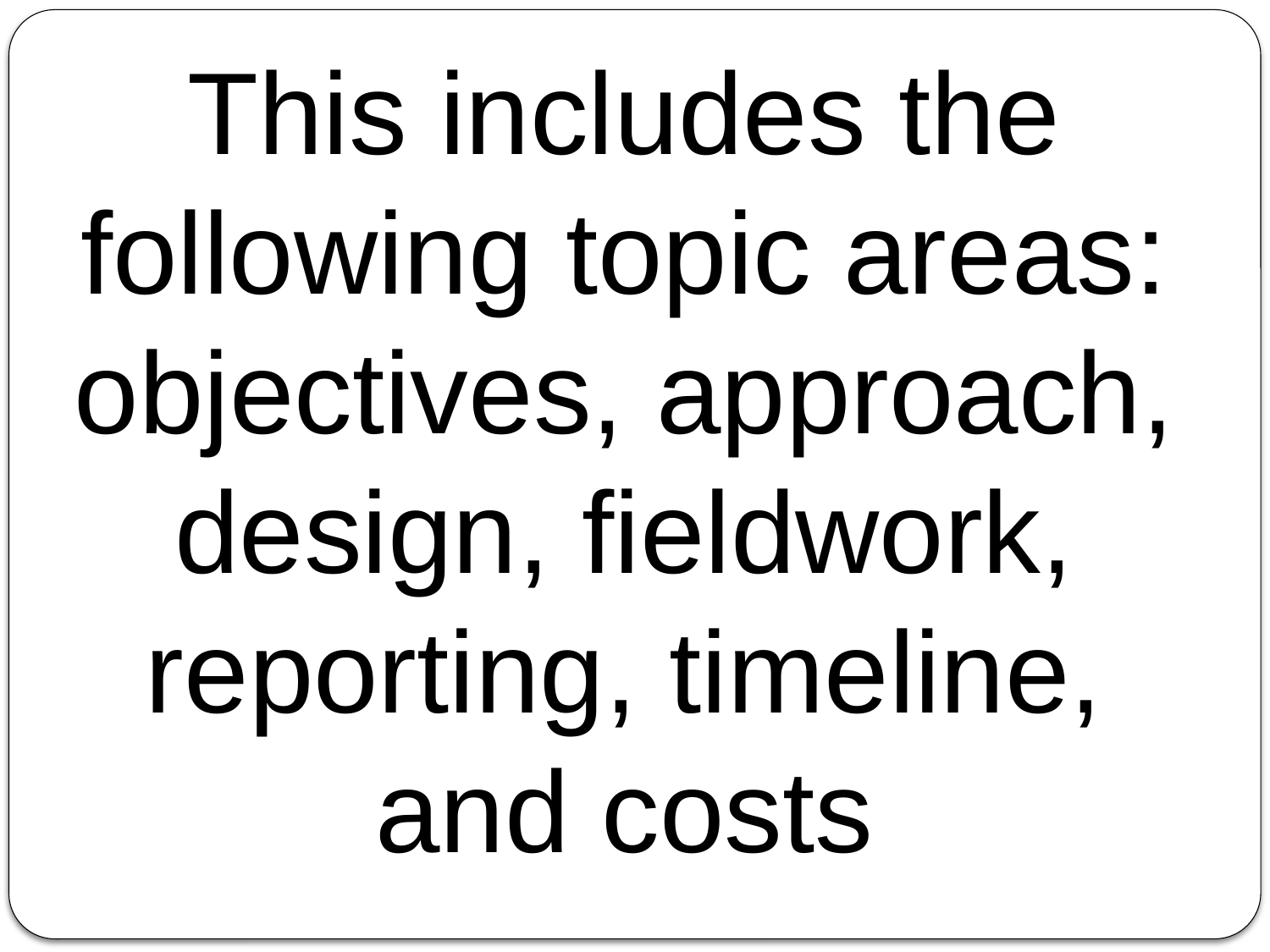

This includes the following topic areas: objectives, approach, design, fieldwork, reporting, timeline, and costs